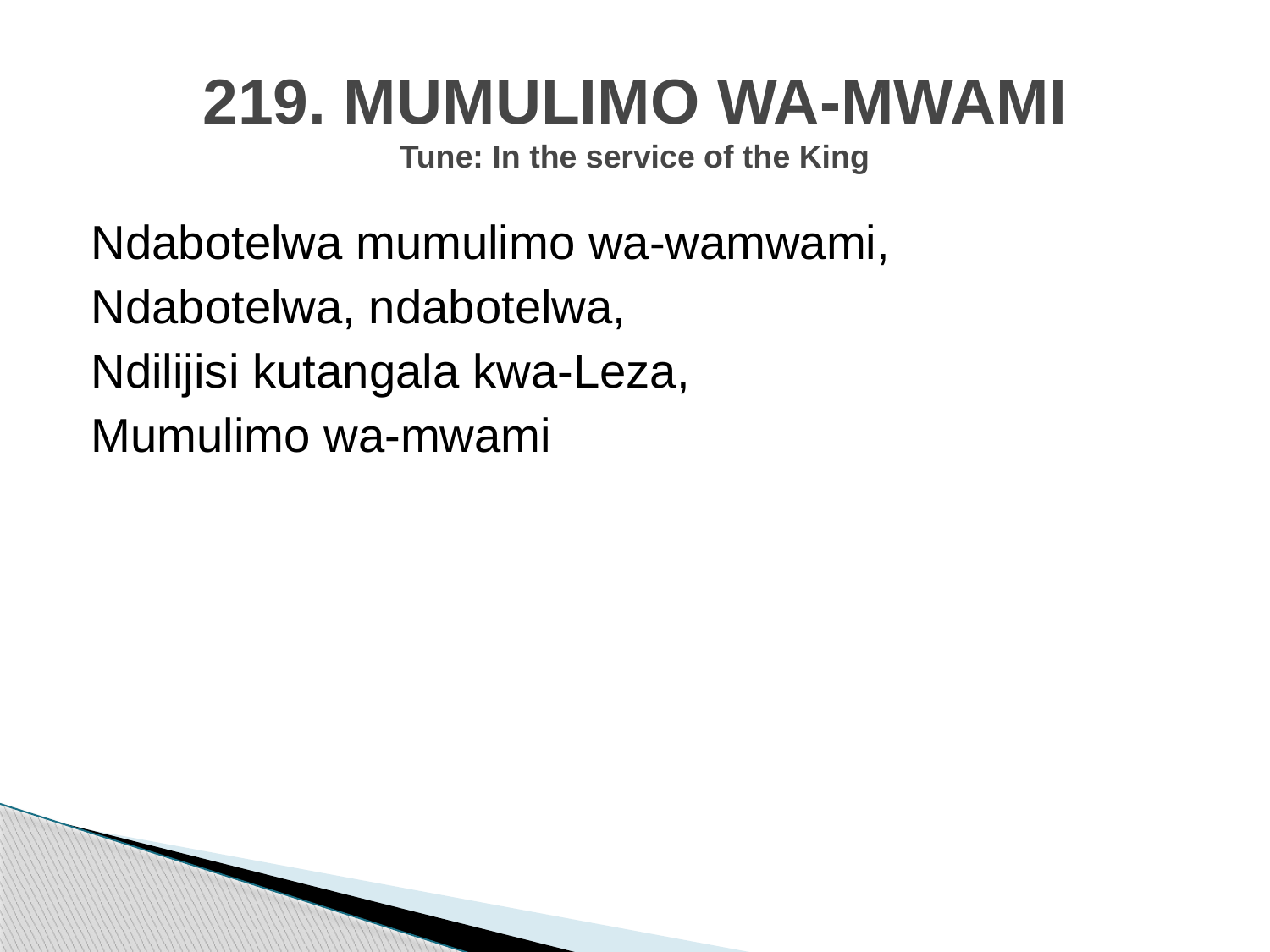

# 219. MUMULIMO WA-MWAMI Tune: In the service of the King
Ndabotelwa mumulimo wa-wamwami,
Ndabotelwa, ndabotelwa,
Ndilijisi kutangala kwa-Leza,
Mumulimo wa-mwami